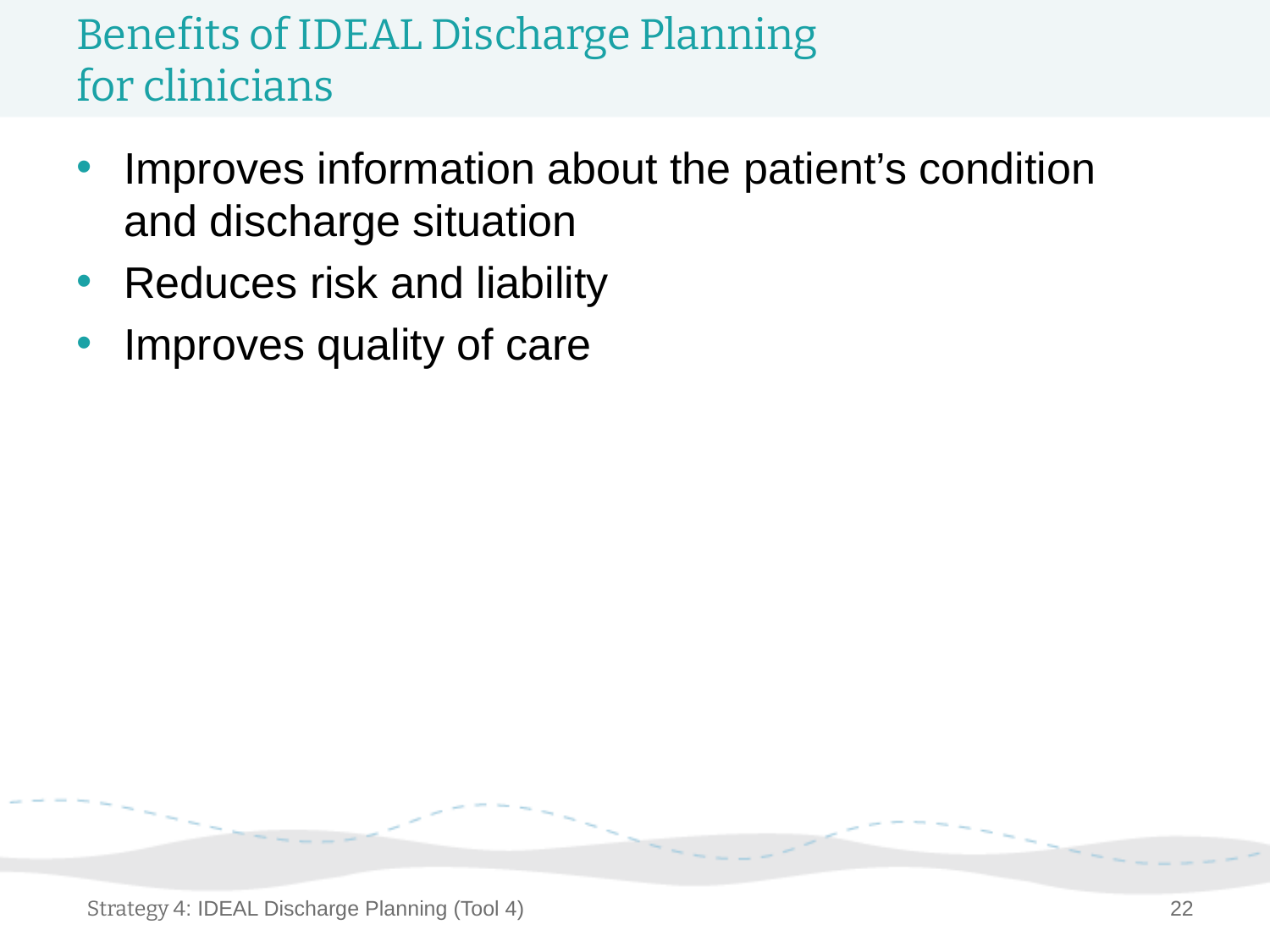

# Benefits of IDEAL Discharge Planning for clinicians
Improves information about the patient’s condition
and discharge situation
Reduces risk and liability
Improves quality of care
Strategy 4: IDEAL Discharge Planning (Tool 4)
22